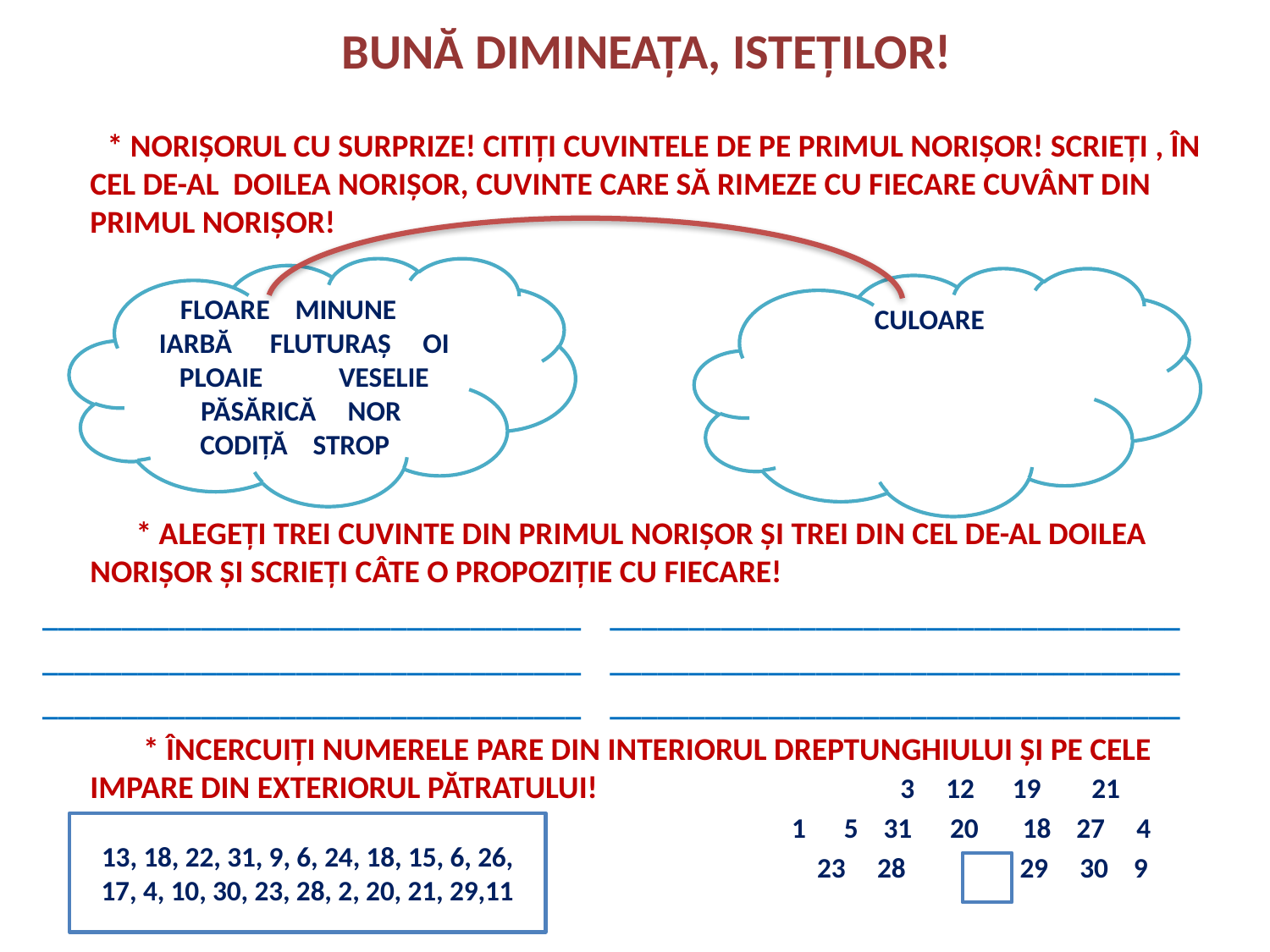

# BUNĂ DIMINEAȚA, ISTEȚILOR!
         * NORIȘORUL CU SURPRIZE! CITIȚI CUVINTELE DE PE PRIMUL NORIȘOR! SCRIEȚI , ÎN CEL DE-AL  DOILEA NORIȘOR, CUVINTE CARE SĂ RIMEZE CU FIECARE CUVÂNT DIN PRIMUL NORIȘOR!

             * ALEGEȚI TREI CUVINTE DIN PRIMUL NORIȘOR ȘI TREI DIN CEL DE-AL DOILEA NORIȘOR ȘI SCRIEȚI CÂTE O PROPOZIȚIE CU FIECARE!
__________________________________    ____________________________________
__________________________________    ____________________________________
__________________________________    ____________________________________
              * ÎNCERCUIȚI NUMERELE PARE DIN INTERIORUL DREPTUNGHIULUI ȘI PE CELE IMPARE DIN EXTERIORUL PĂTRATULUI!                                          3     12      19        21
                                                                                                                      1      5    31      20       18    27     4
                                                                                                                          23     28                  29     30    9

FLOARE    MINUNE      IARBĂ      FLUTURAȘ     OI
PLOAIE            VESELIE
PĂSĂRICĂ     NOR
CODIȚĂ    STROP

CULOARE

13, 18, 22, 31, 9, 6, 24, 18, 15, 6, 26, 17, 4, 10, 30, 23, 28, 2, 20, 21, 29,11